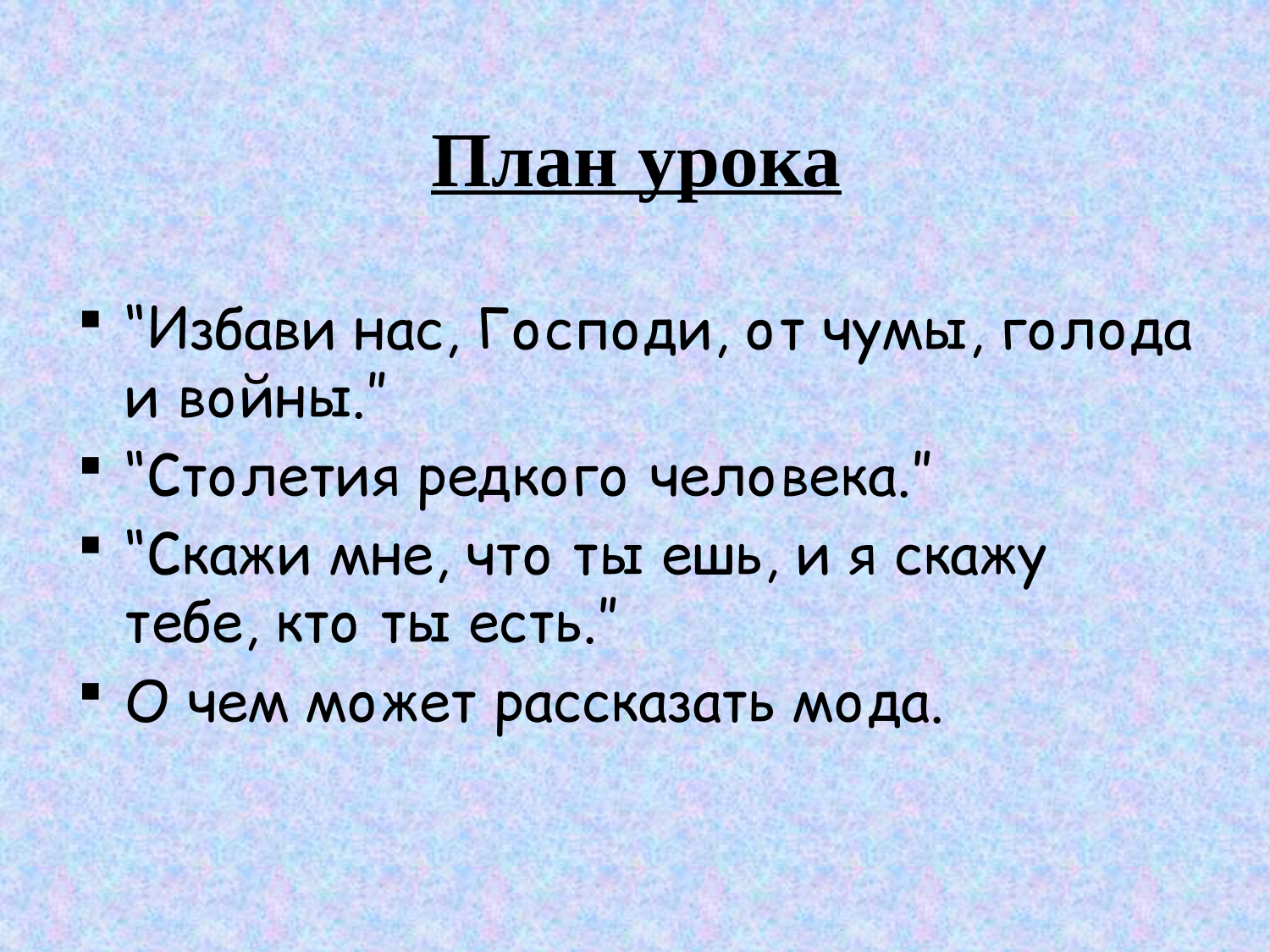

# План урока
“Избави нас, Господи, от чумы, голода и войны.”
“Столетия редкого человека.”
“Скажи мне, что ты ешь, и я скажу тебе, кто ты есть.”
О чем может рассказать мода.